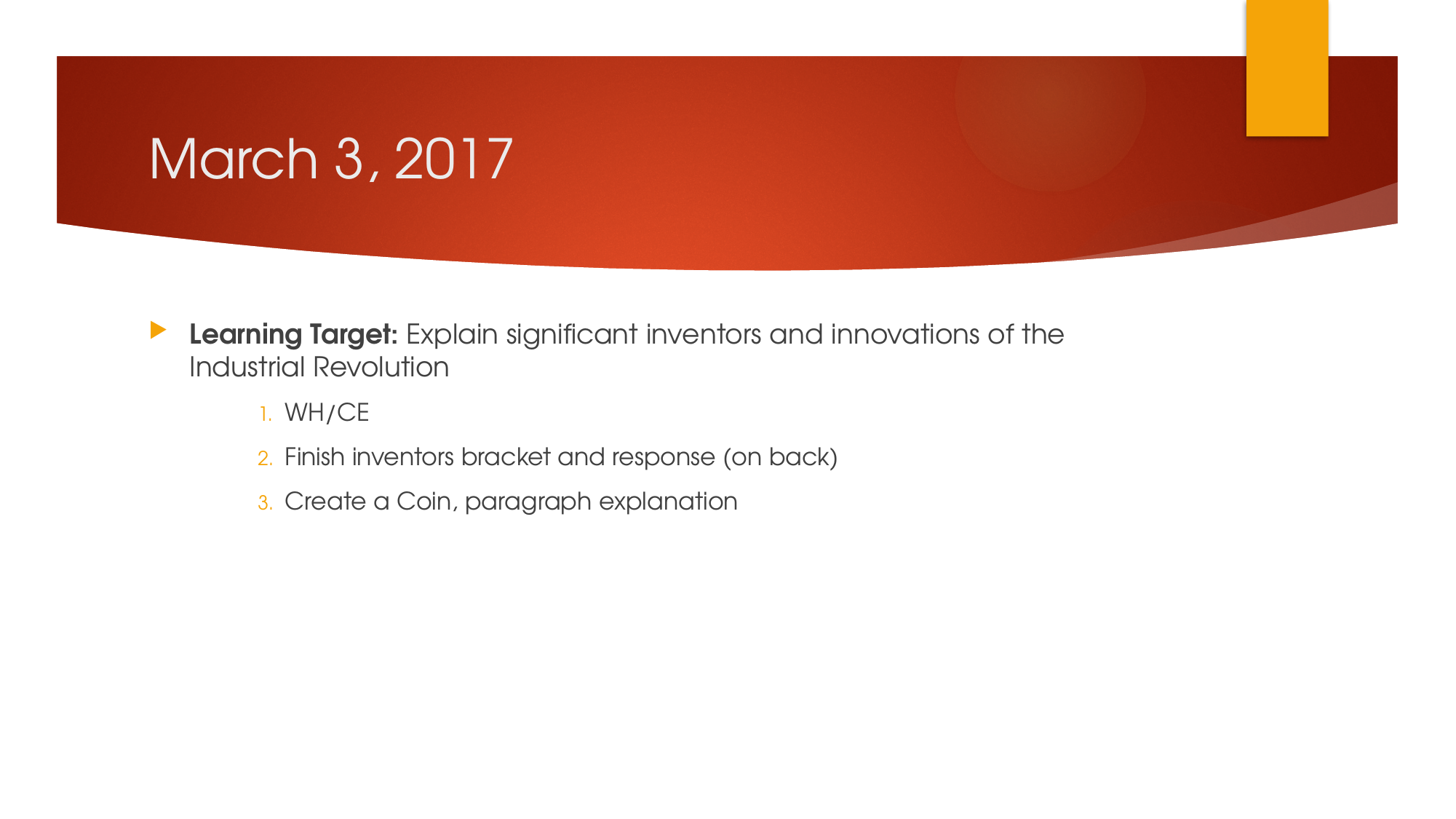

# March 3, 2017
Learning Target: Explain significant inventors and innovations of the Industrial Revolution
WH/CE
Finish inventors bracket and response (on back)
Create a Coin, paragraph explanation